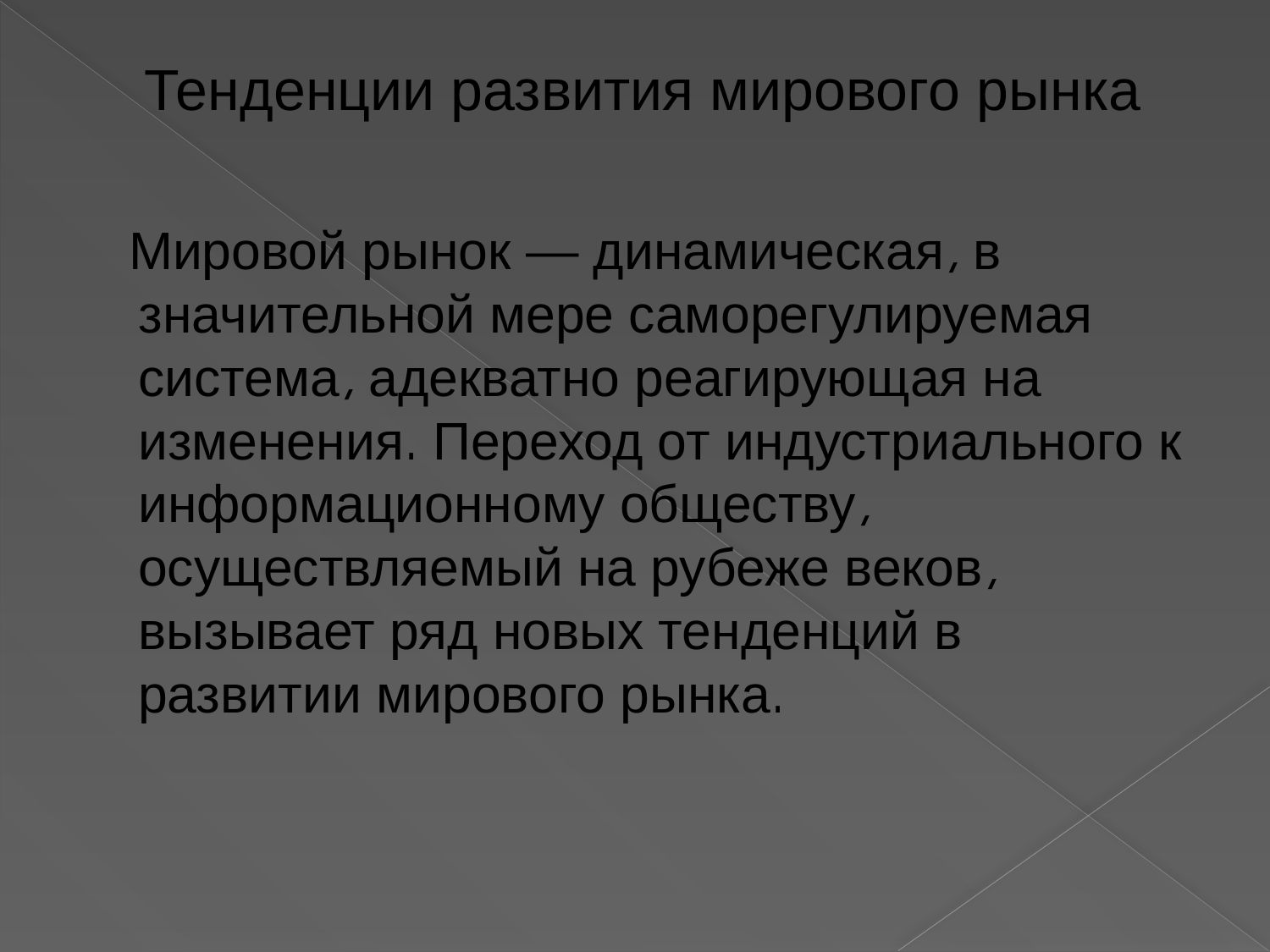

# Тенденции развития мирового рынка

   Мировой рынок — динамическая, в значительной мере саморегулируемая система, адекватно реагирующая на изменения. Переход от индустриального к информационному обществу, осуществляемый на рубеже веков, вызывает ряд новых тенденций в развитии мирового рынка.